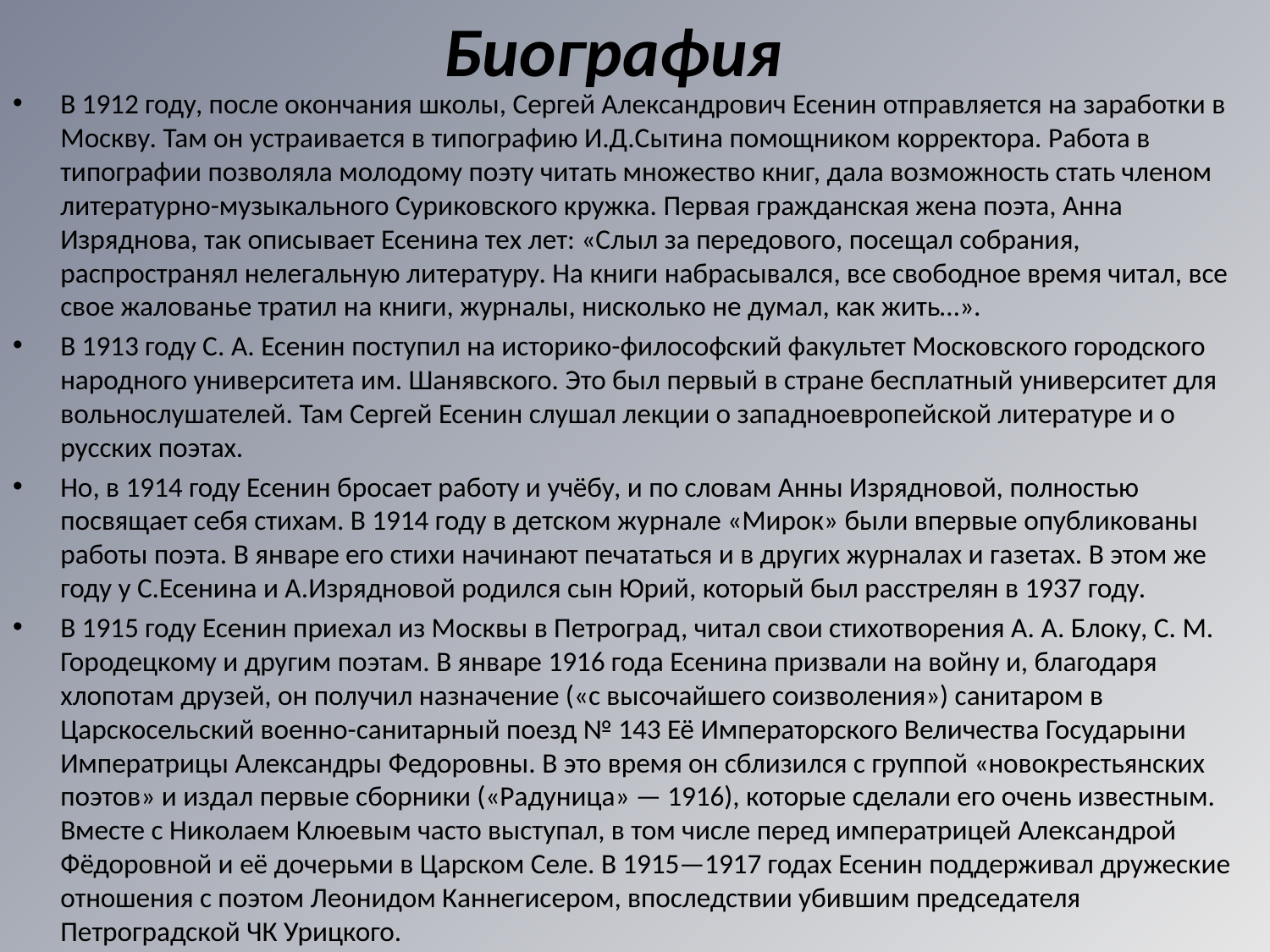

# Биография
В 1912 году, после окончания школы, Сергей Александрович Есенин отправляется на заработки в Москву. Там он устраивается в типографию И.Д.Сытина помощником корректора. Работа в типографии позволяла молодому поэту читать множество книг, дала возможность стать членом литературно-музыкального Суриковского кружка. Первая гражданская жена поэта, Анна Изряднова, так описывает Есенина тех лет: «Слыл за передового, посещал собрания, распространял нелегальную литературу. На книги набрасывался, все свободное время читал, все свое жалованье тратил на книги, журналы, нисколько не думал, как жить…».
В 1913 году С. А. Есенин поступил на историко-философский факультет Московского городского народного университета им. Шанявского. Это был первый в стране бесплатный университет для вольнослушателей. Там Сергей Есенин слушал лекции о западноевропейской литературе и о русских поэтах.
Но, в 1914 году Есенин бросает работу и учёбу, и по словам Анны Изрядновой, полностью посвящает себя стихам. В 1914 году в детском журнале «Мирок» были впервые опубликованы работы поэта. В январе его стихи начинают печататься и в других журналах и газетах. В этом же году у С.Есенина и А.Изрядновой родился сын Юрий, который был расстрелян в 1937 году.
В 1915 году Есенин приехал из Москвы в Петроград, читал свои стихотворения А. А. Блоку, С. М. Городецкому и другим поэтам. В январе 1916 года Есенина призвали на войну и, благодаря хлопотам друзей, он получил назначение («с высочайшего соизволения») санитаром в Царскосельский военно-санитарный поезд № 143 Её Императорского Величества Государыни Императрицы Александры Федоровны. В это время он сблизился с группой «новокрестьянских поэтов» и издал первые сборники («Радуница» — 1916), которые сделали его очень известным. Вместе с Николаем Клюевым часто выступал, в том числе перед императрицей Александрой Фёдоровной и её дочерьми в Царском Селе. В 1915—1917 годах Есенин поддерживал дружеские отношения с поэтом Леонидом Каннегисером, впоследствии убившим председателя Петроградской ЧК Урицкого.